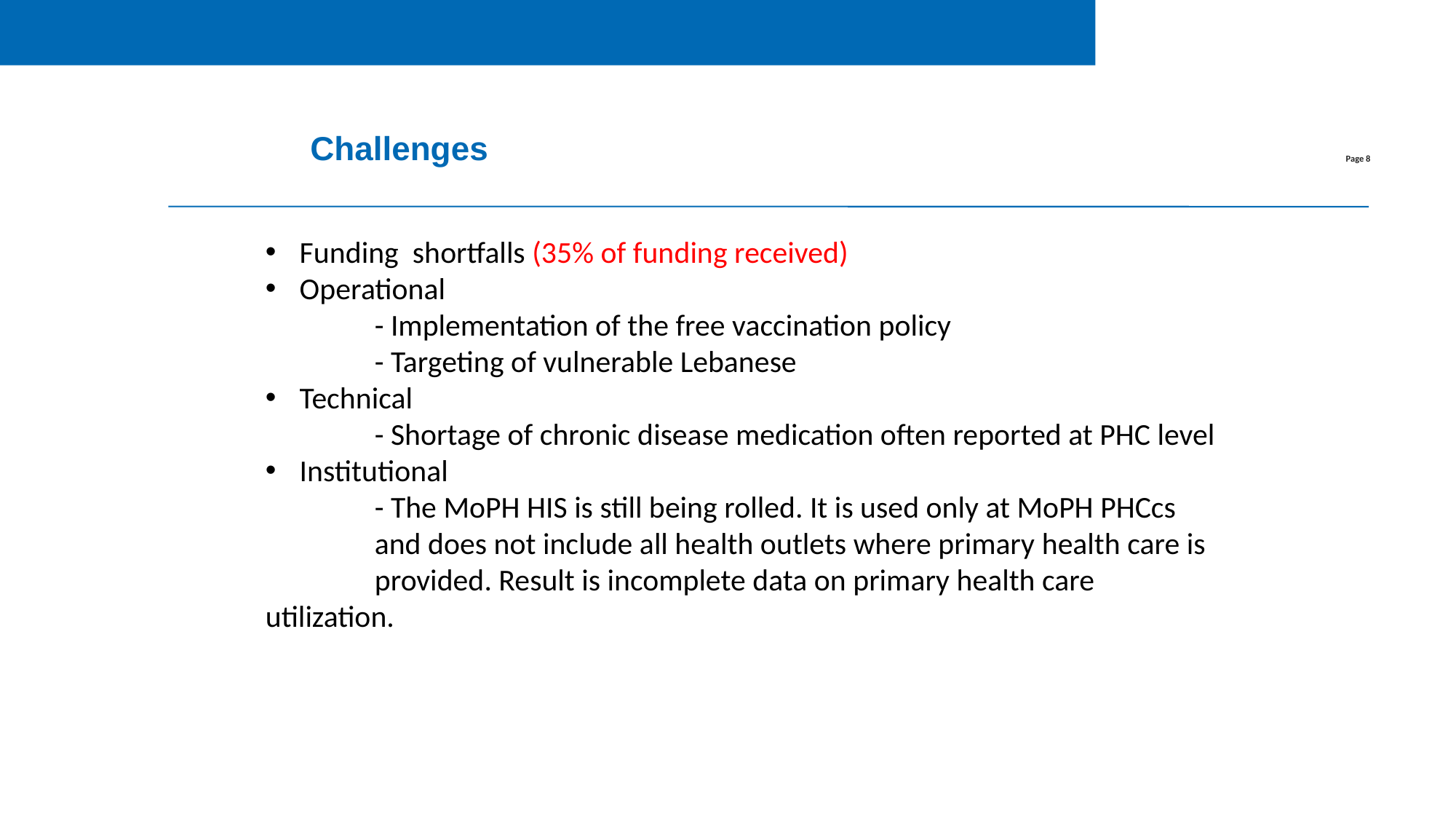

Challenges
Funding  shortfalls (35% of funding received)
Operational
	- Implementation of the free vaccination policy
	- Targeting of vulnerable Lebanese
Technical
	- Shortage of chronic disease medication often reported at PHC level
Institutional
	- The MoPH HIS is still being rolled. It is used only at MoPH PHCcs 	and does not include all health outlets where primary health care is 	provided. Result is incomplete data on primary health care 	utilization.